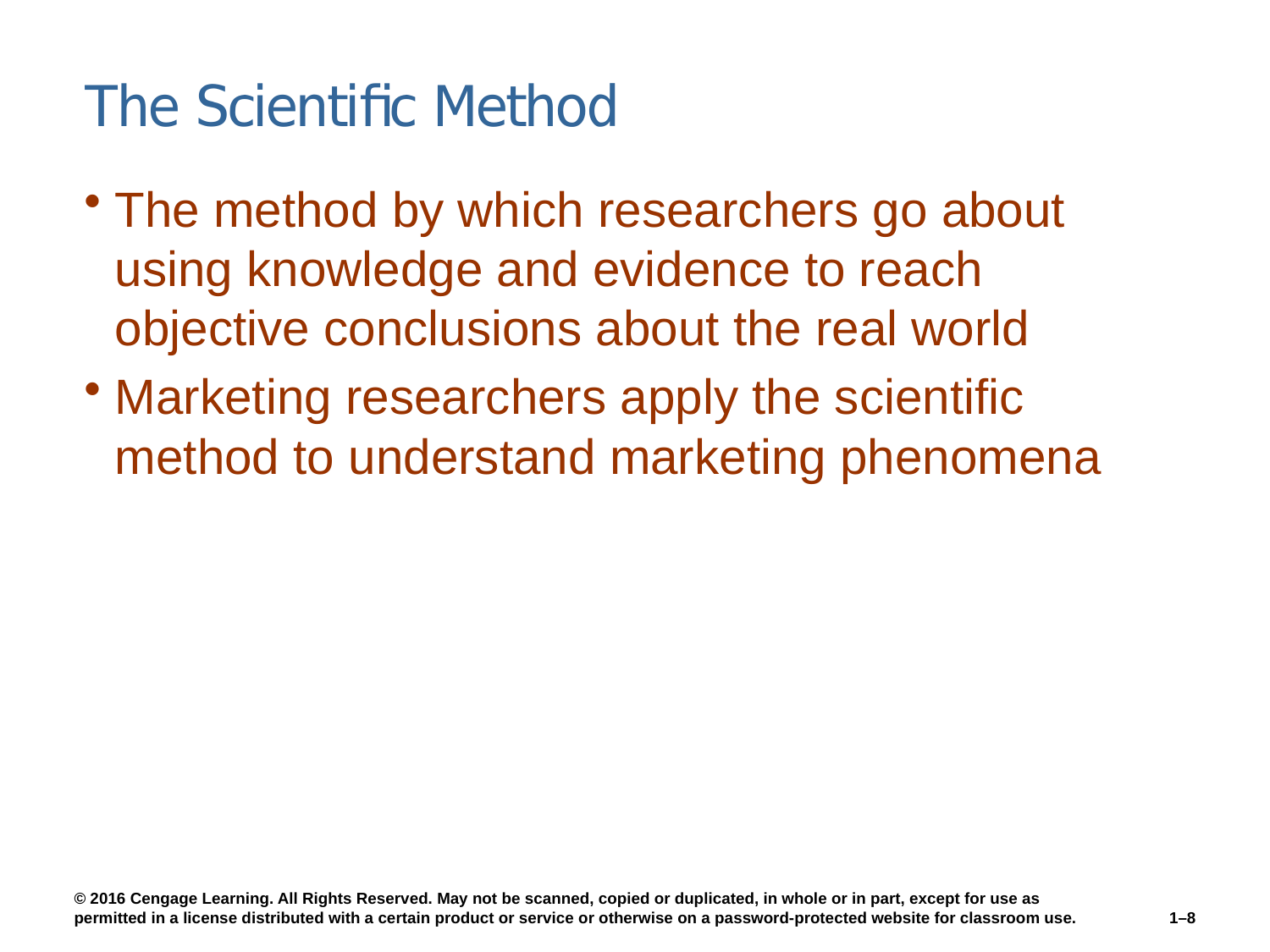

# The Scientific Method
The method by which researchers go about using knowledge and evidence to reach objective conclusions about the real world
Marketing researchers apply the scientific method to understand marketing phenomena

1–8
© 2016 Cengage Learning. All Rights Reserved. May not be scanned, copied or duplicated, in whole or in part, except for use as permitted in a license distributed with a certain product or service or otherwise on a password-protected website for classroom use.